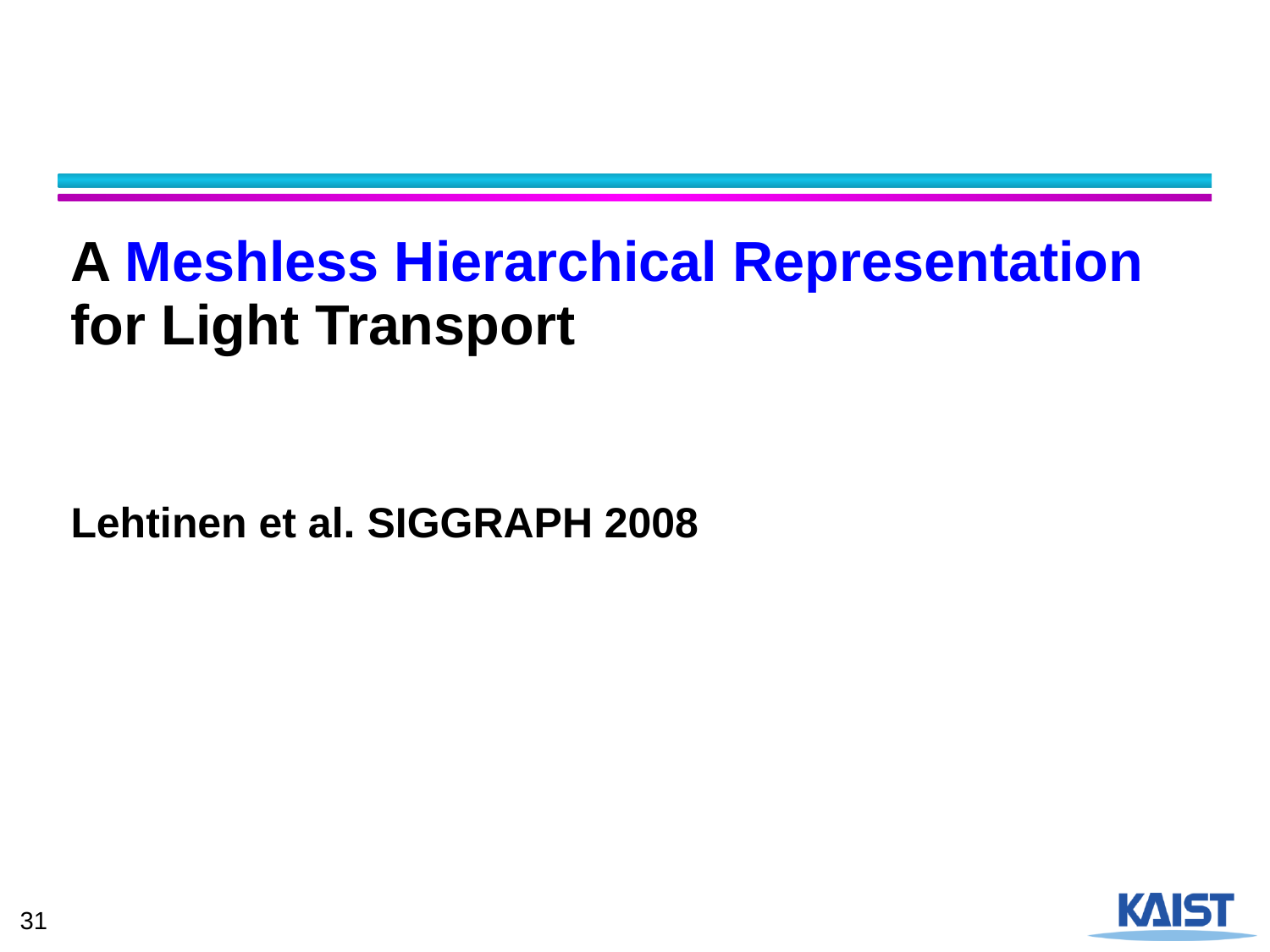

# A Meshless Hierarchical Representation for Light Transport Lehtinen et al. SIGGRAPH 2008